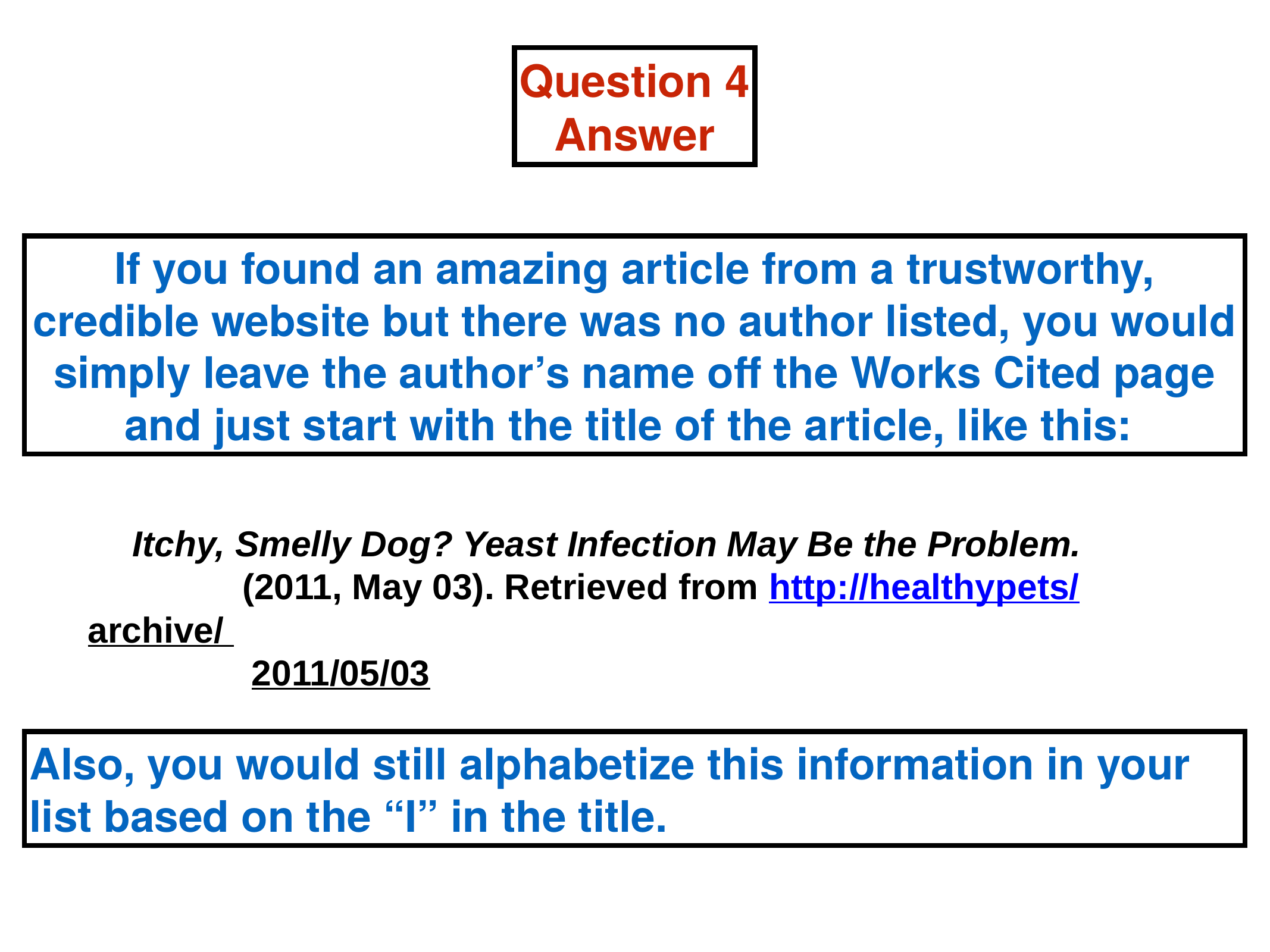

Question 4
Answer
If you found an amazing article from a trustworthy, credible website but there was no author listed, you would simply leave the author’s name off the Works Cited page and just start with the title of the article, like this:
Itchy, Smelly Dog? Yeast Infection May Be the Problem.
           (2011, May 03). Retrieved from http://healthypets/archive/
   2011/05/03
Also, you would still alphabetize this information in your list based on the “I” in the title.